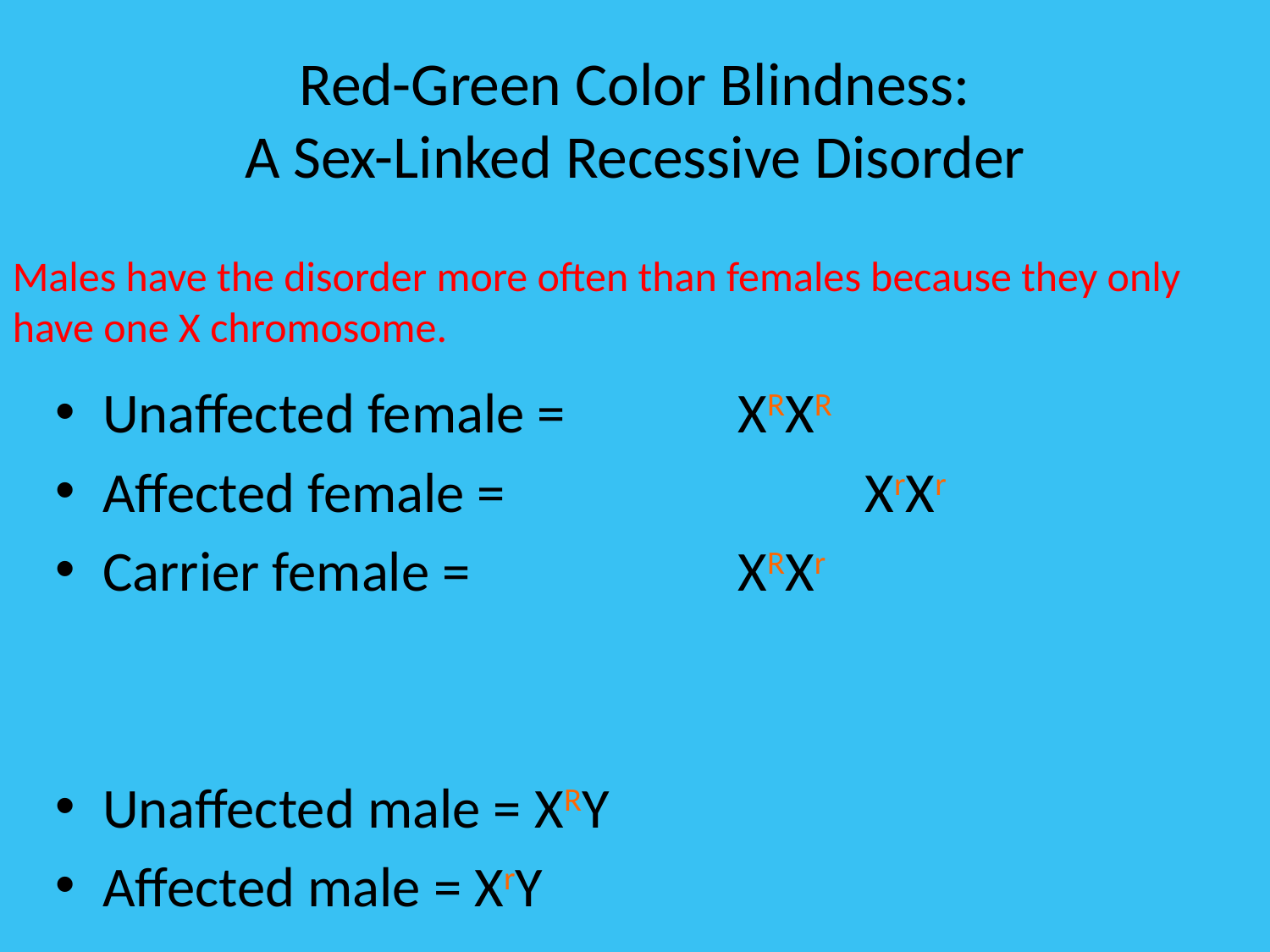

# Red-Green Color Blindness: A Sex-Linked Recessive Disorder
Males have the disorder more often than females because they only have one X chromosome.
Unaffected female = 		XRXR
Affected female = 			XrXr
Carrier female = 			XRXr

Unaffected male = XRY
Affected male = XrY